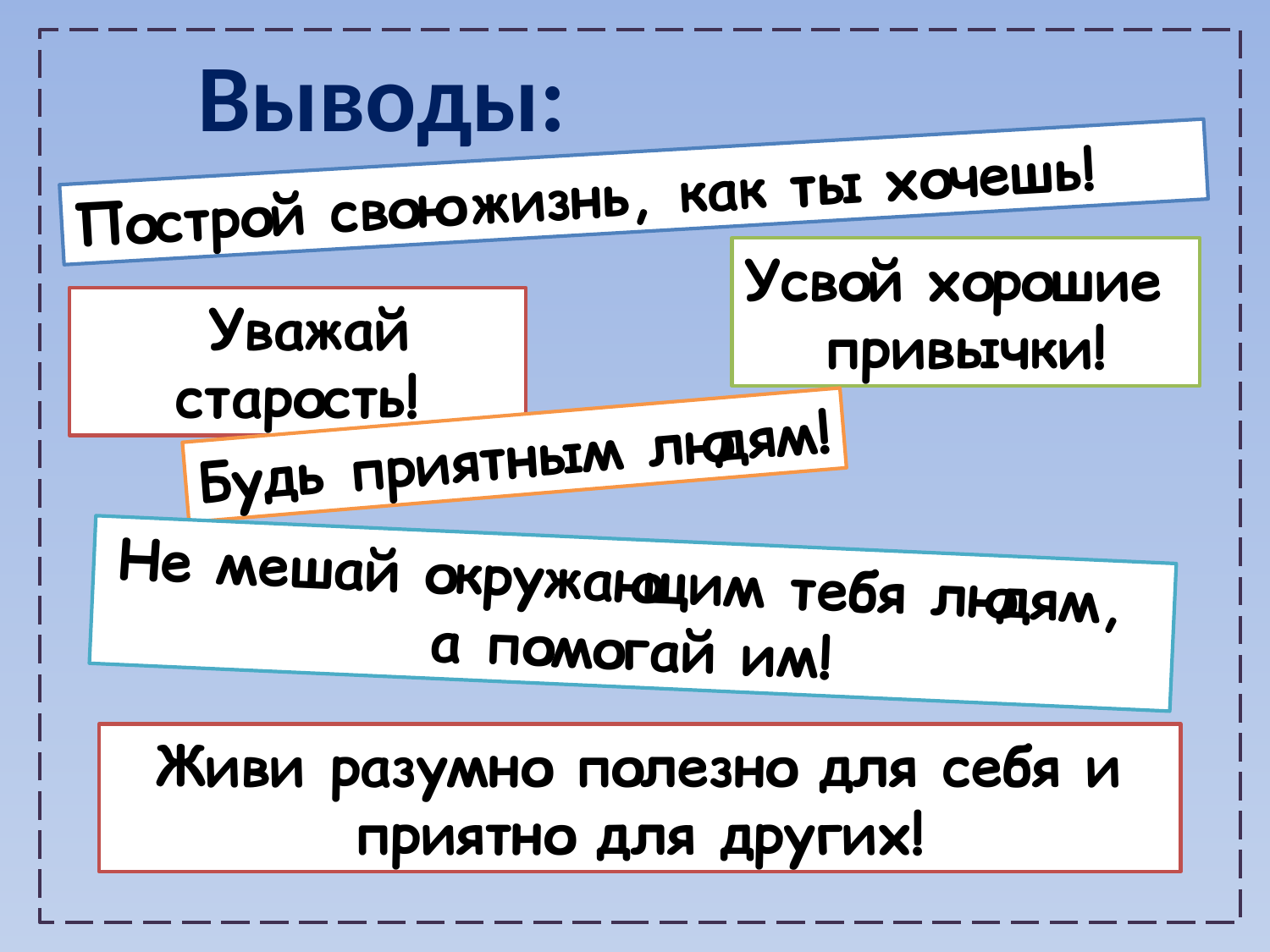

Выводы:
Построй свою жизнь, как ты хочешь!
Усвой хорошие
привычки!
 Уважай старость!
Будь приятным людям!
Не мешай окружающим тебя людям,
а помогай им!
Живи разумно полезно для себя и приятно для других!